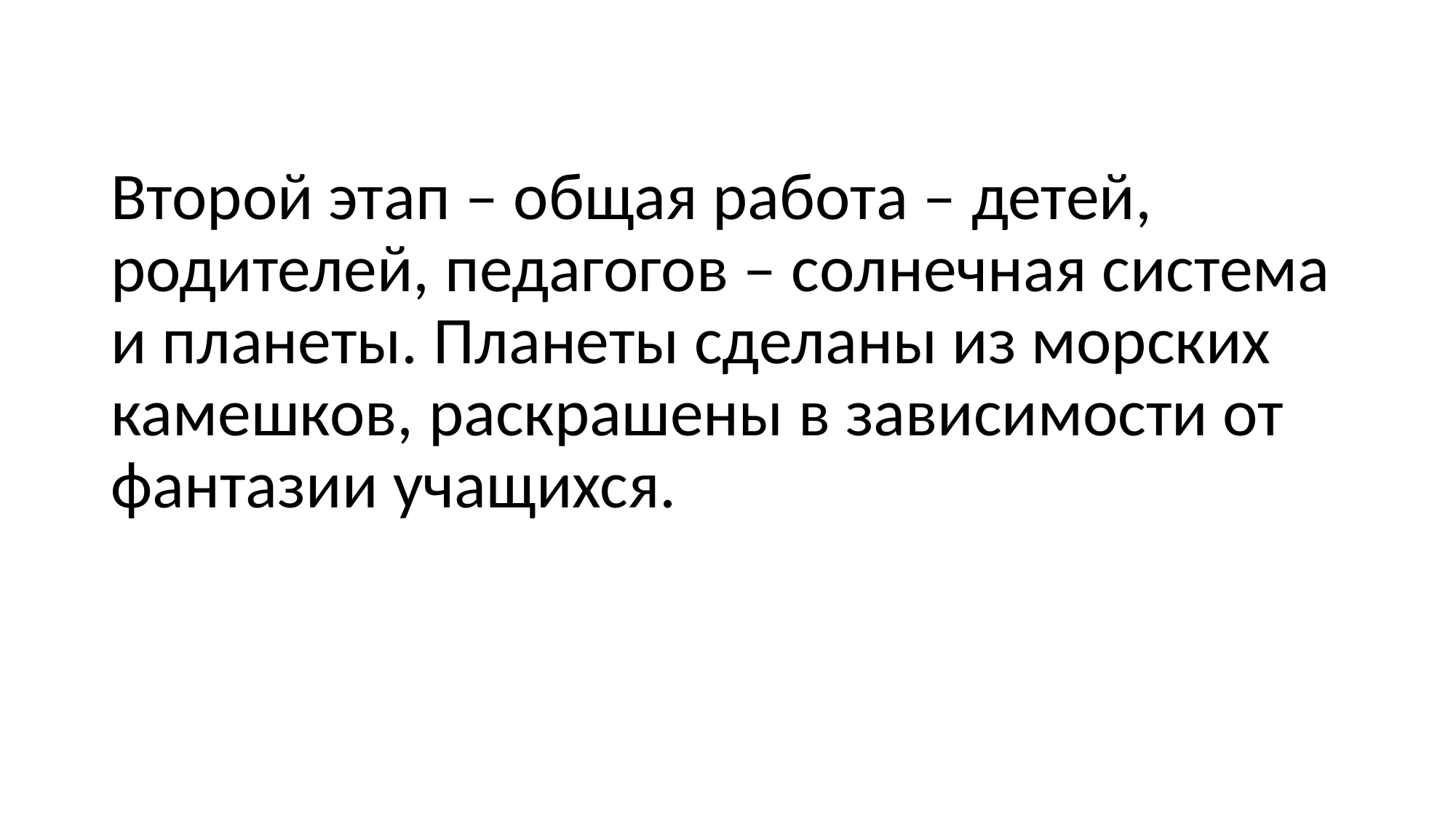

# Второй этап – общая работа – детей, родителей, педагогов – солнечная система и планеты. Планеты сделаны из морских камешков, раскрашены в зависимости от фантазии учащихся.